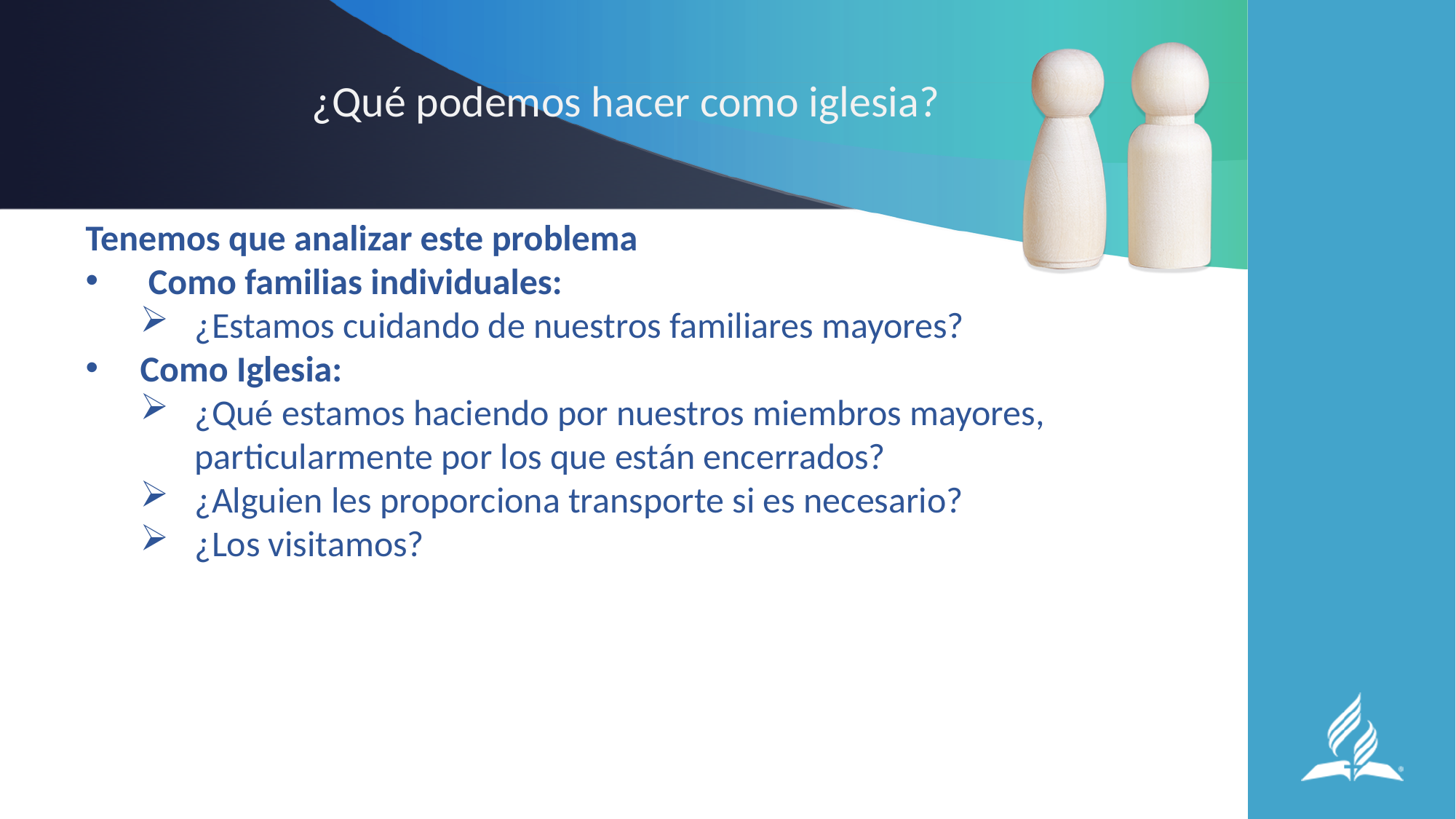

# ¿Qué podemos hacer como iglesia?
Tenemos que analizar este problema
 Como familias individuales:
¿Estamos cuidando de nuestros familiares mayores?
Como Iglesia:
¿Qué estamos haciendo por nuestros miembros mayores, particularmente por los que están encerrados?
¿Alguien les proporciona transporte si es necesario?
¿Los visitamos?